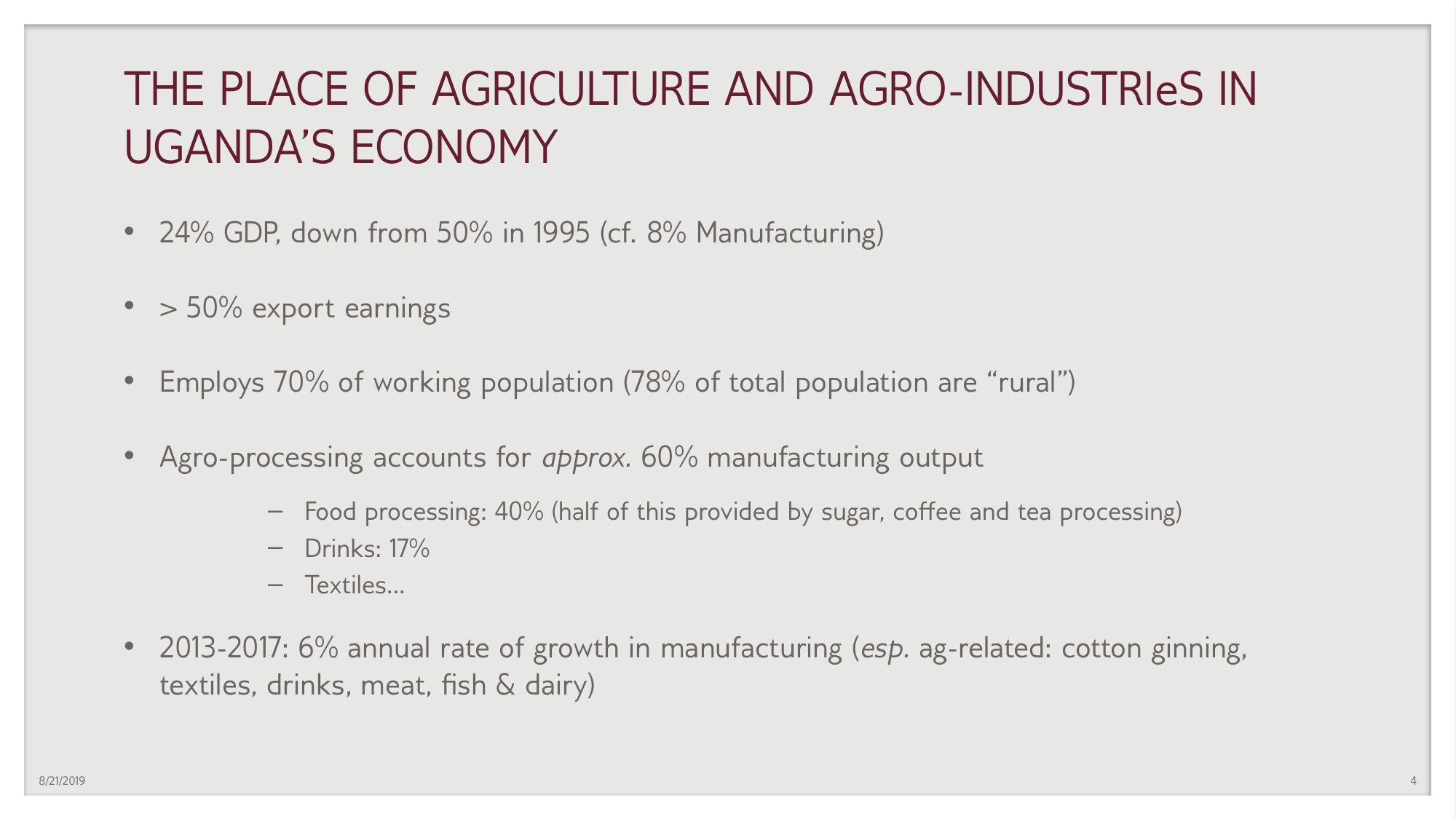

# THE PLACE OF AGRICULTURE AND AGRO-INDUSTRIeS IN UGANDA’S ECONOMY
24% GDP, down from 50% in 1995 (cf. 8% Manufacturing)

> 50% export earnings

Employs 70% of working population (78% of total population are “rural”)

Agro-processing accounts for approx. 60% manufacturing output
Food processing: 40% (half of this provided by sugar, coffee and tea processing)
Drinks: 17%
Textiles…

2013-2017: 6% annual rate of growth in manufacturing (esp. ag-related: cotton ginning, textiles, drinks, meat, fish & dairy)
8/21/2019
4